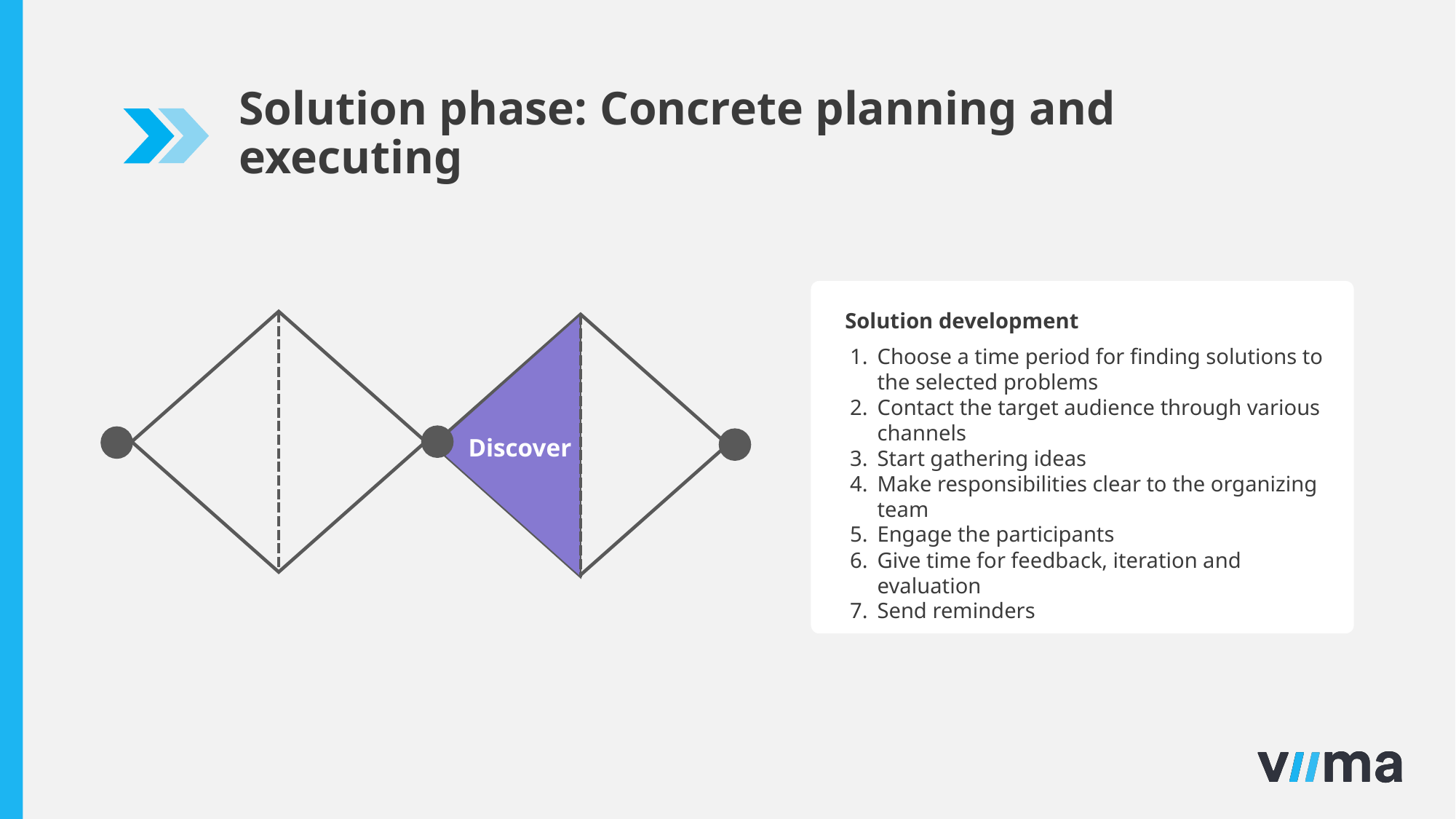

Solution phase: Concrete planning and executing

Solution development

Choose a time period for finding solutions to the selected problems
Contact the target audience through various channels
Start gathering ideas
Make responsibilities clear to the organizing team
Engage the participants
Give time for feedback, iteration and evaluation
Send reminders

Discover